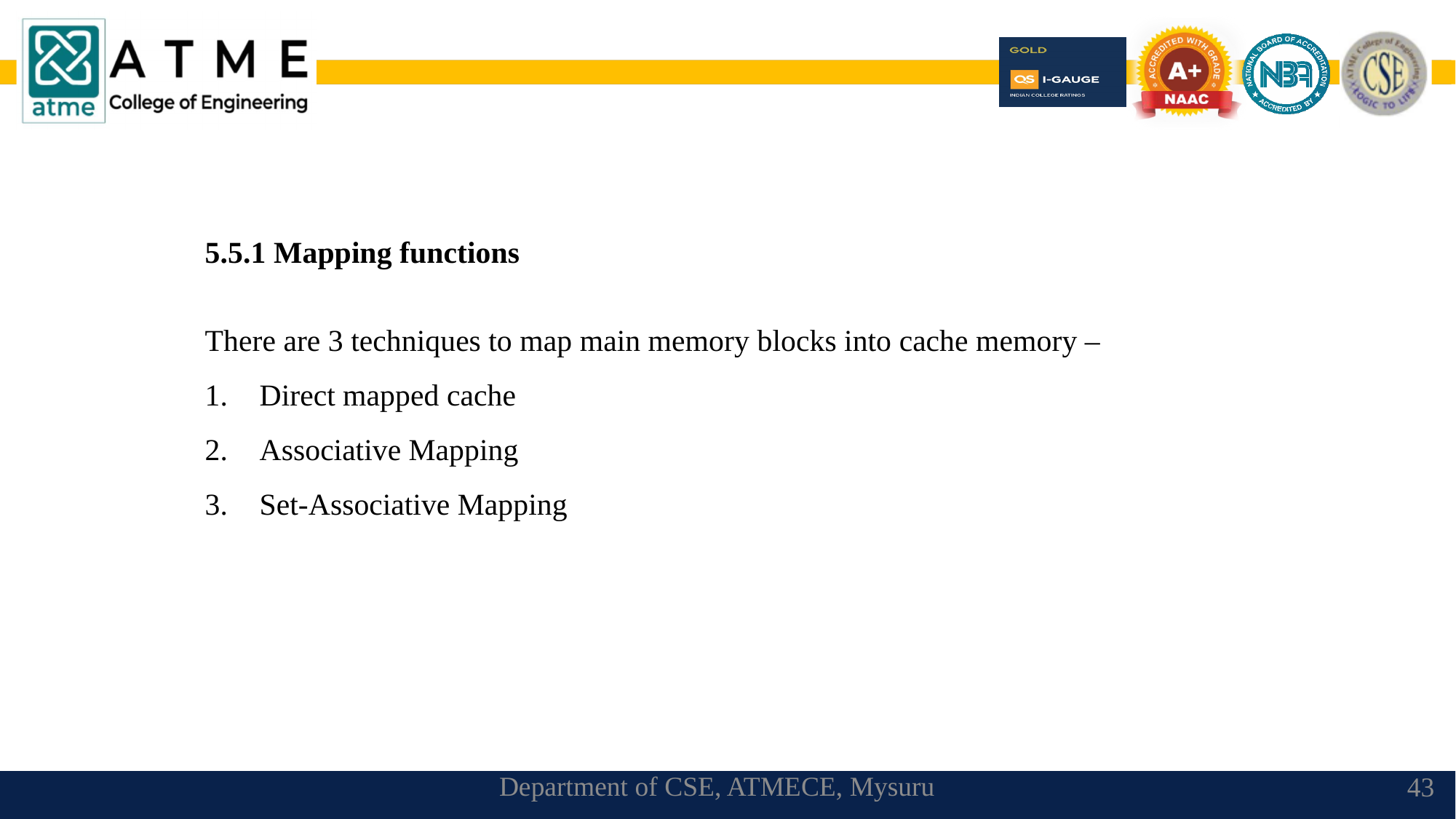

5.5.1 Mapping functions
There are 3 techniques to map main memory blocks into cache memory –
Direct mapped cache
Associative Mapping
Set-Associative Mapping
Department of CSE, ATMECE, Mysuru
43